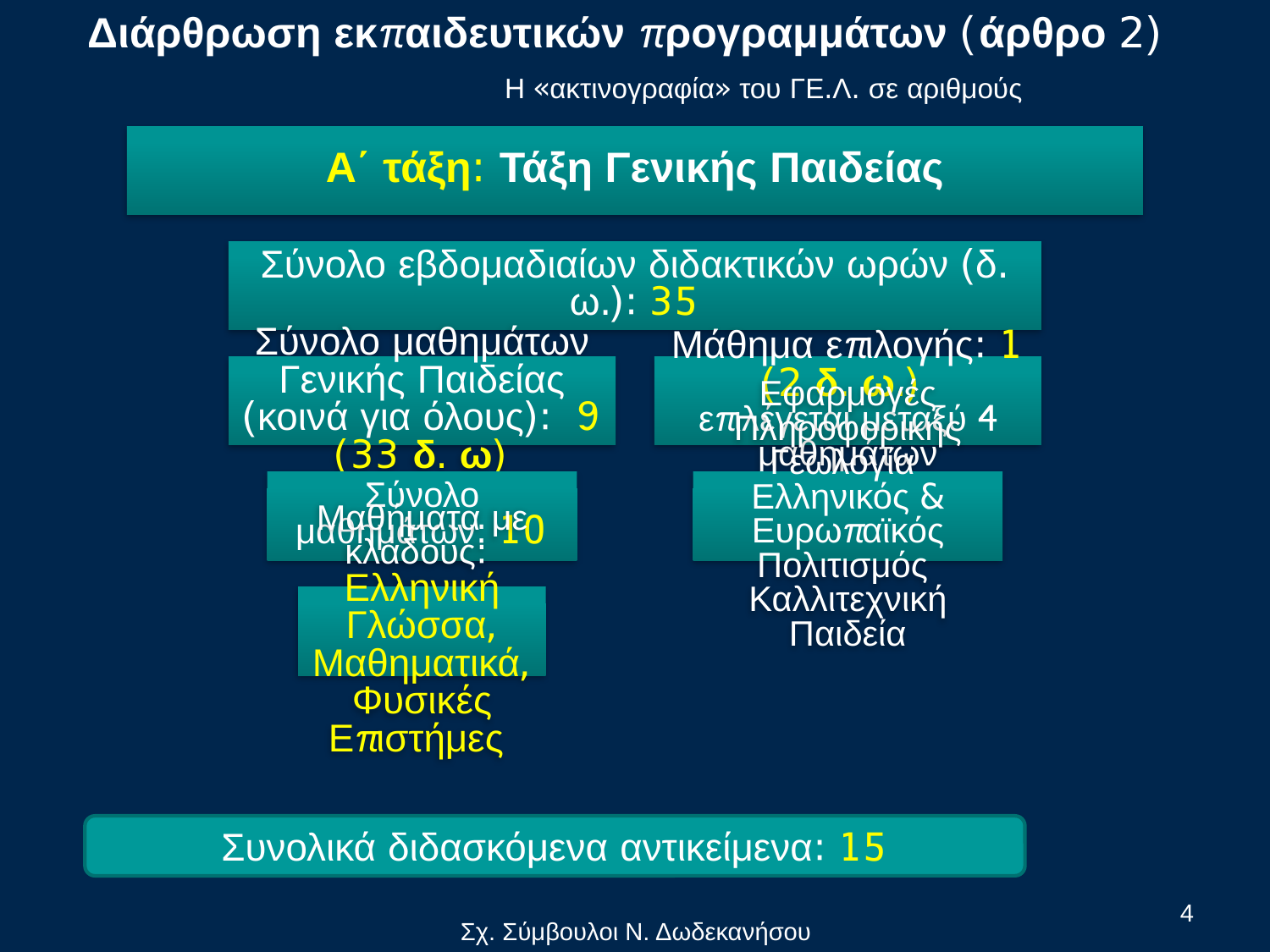

# Διάρθρωση εκπαιδευτικών προγραμμάτων (άρθρο 2) Η «ακτινογραφία» του ΓΕ.Λ. σε αριθμούς
Α΄ τάξη: Τάξη Γενικής Παιδείας
Σύνολο εβδομαδιαίων διδακτικών ωρών (δ. ω.): 35
Ελληνική Γλώσσα, Μαθηματικά, Φυσικές Επιστήμες
Γεωλογία
Ελληνικός & Ευρωπαϊκός Πολιτισμός
Καλλιτεχνική Παιδεία
Συνολικά διδασκόμενα αντικείμενα: 15
4
Σχ. Σύμβουλοι Ν. Δωδεκανήσου